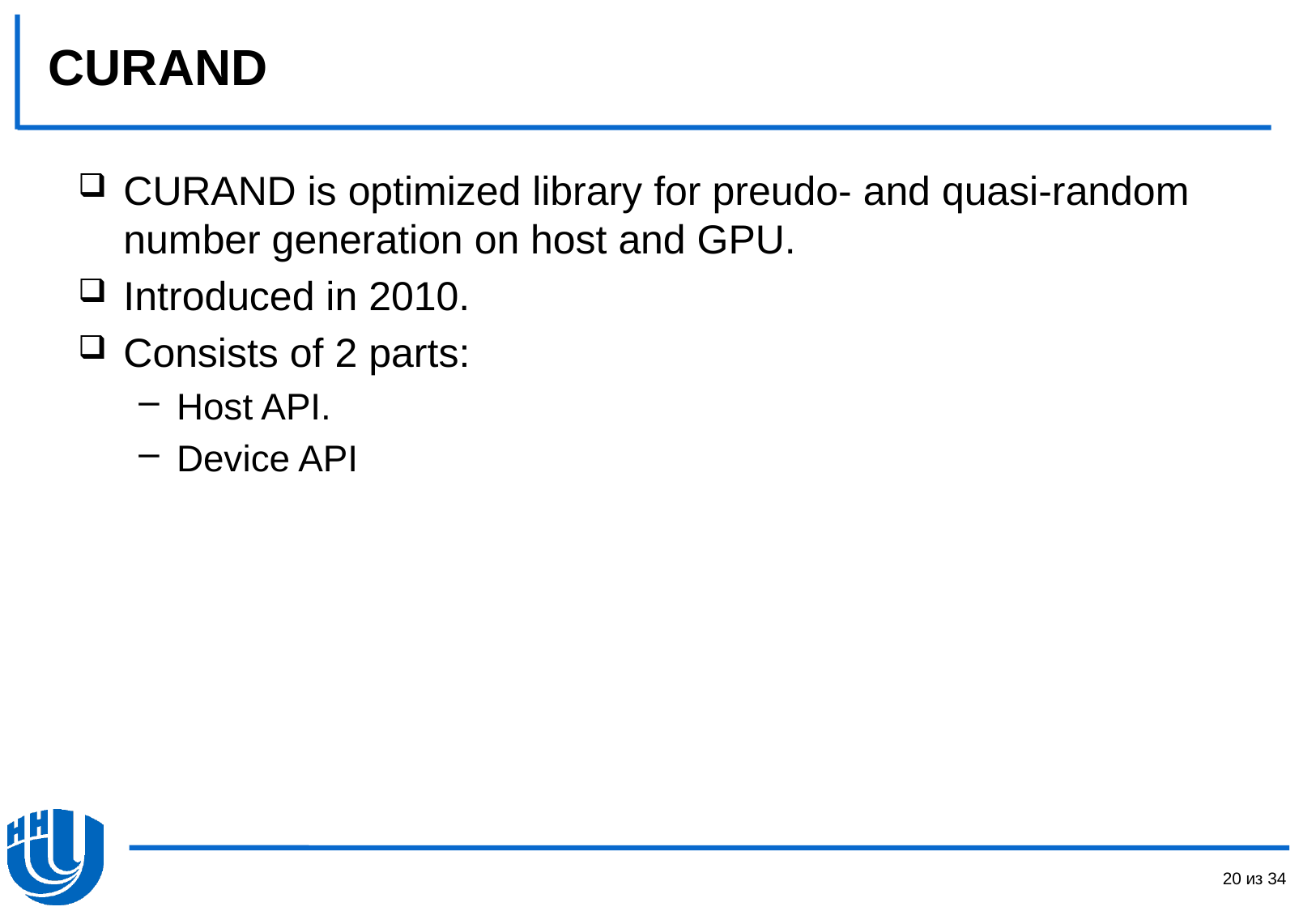

# CURAND
CURAND is optimized library for preudo- and quasi-random number generation on host and GPU.
Introduced in 2010.
Consists of 2 parts:
Host API.
Device API
20